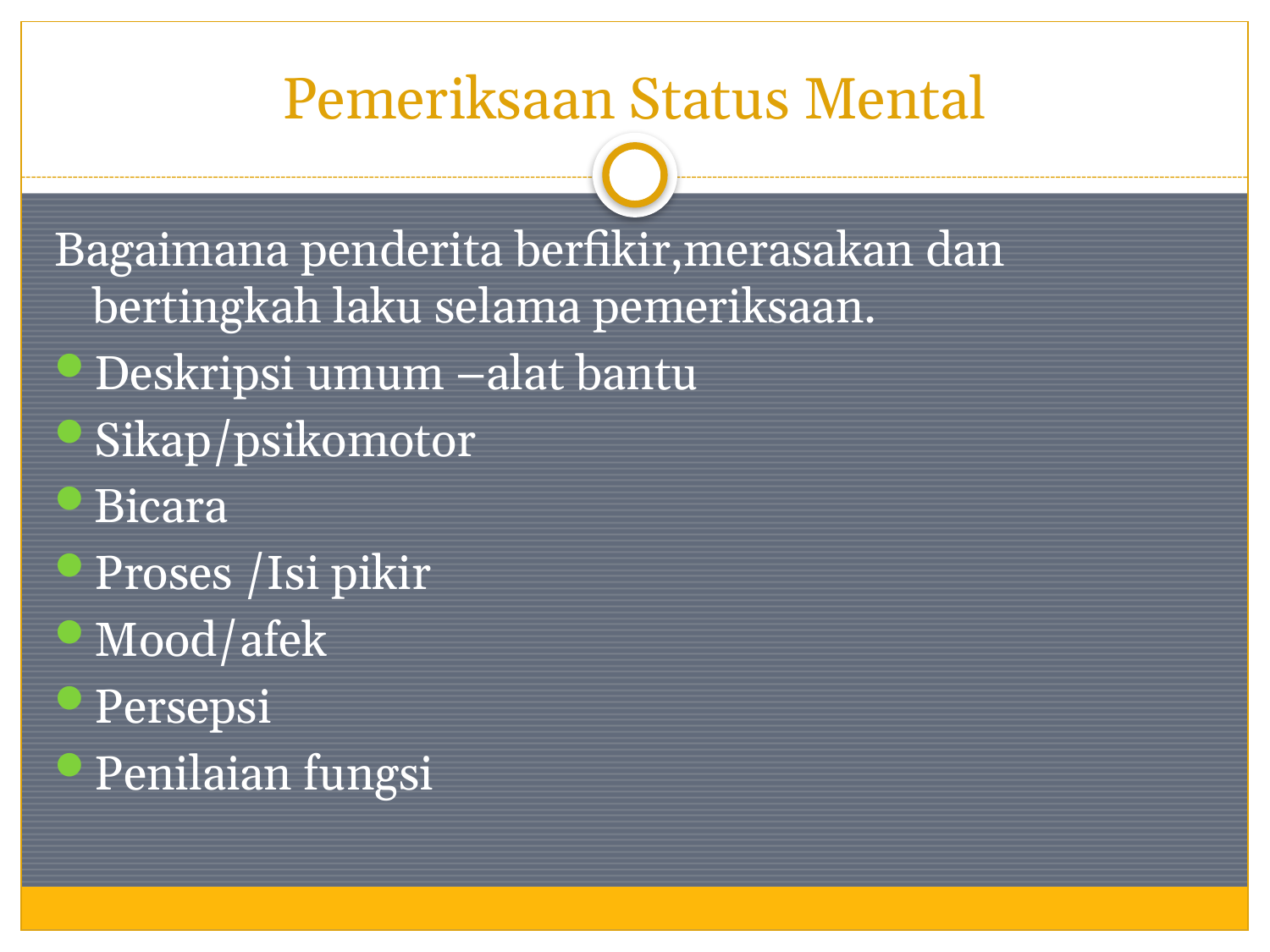

# Pemeriksaan Status Mental
Bagaimana penderita berfikir,merasakan dan bertingkah laku selama pemeriksaan.
Deskripsi umum –alat bantu
Sikap/psikomotor
Bicara
Proses /Isi pikir
Mood/afek
Persepsi
Penilaian fungsi